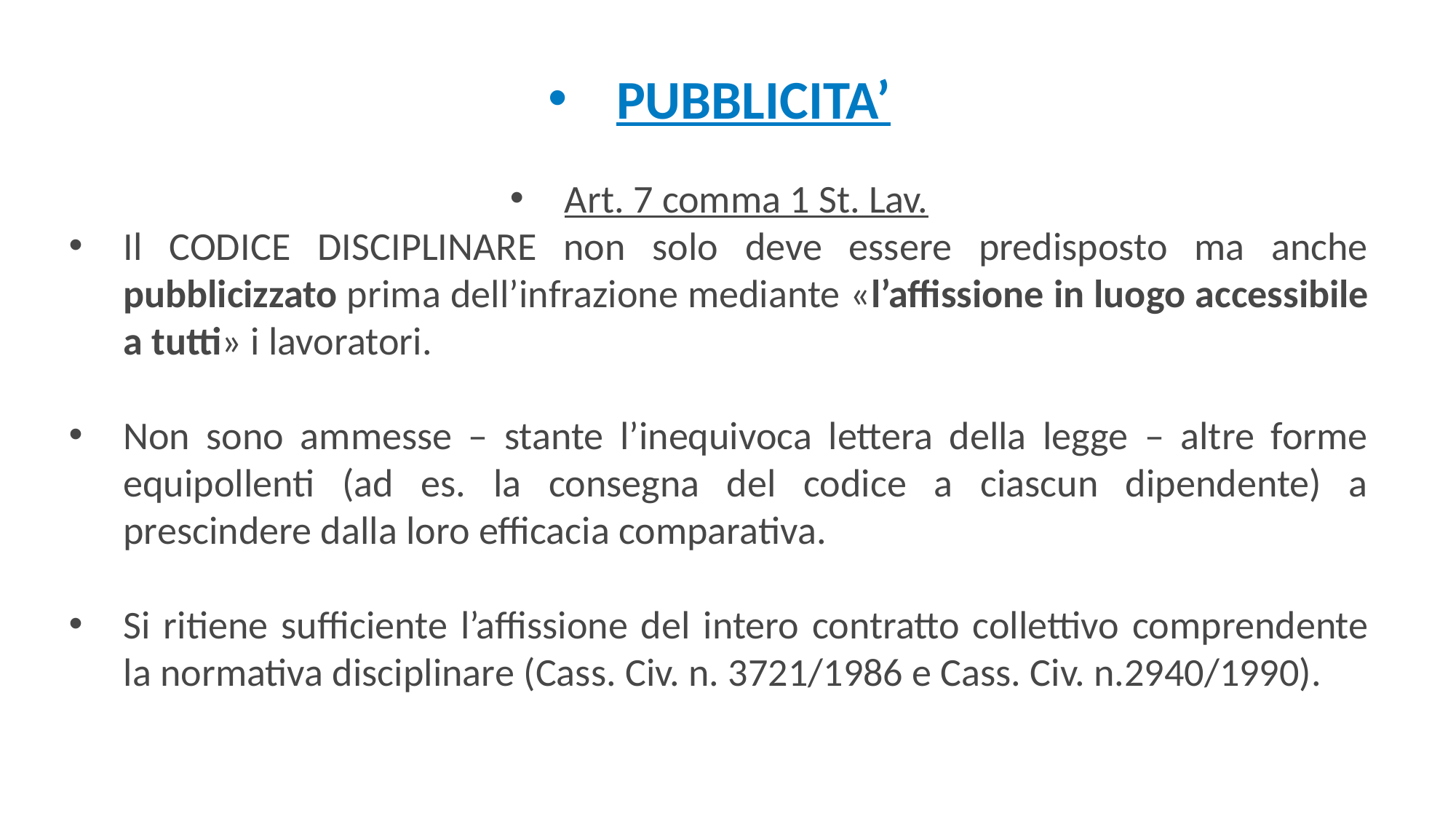

PUBBLICITA’

Art. 7 comma 1 St. Lav.
Il CODICE DISCIPLINARE non solo deve essere predisposto ma anche pubblicizzato prima dell’infrazione mediante «l’affissione in luogo accessibile a tutti» i lavoratori.

Non sono ammesse – stante l’inequivoca lettera della legge – altre forme equipollenti (ad es. la consegna del codice a ciascun dipendente) a prescindere dalla loro efficacia comparativa.

Si ritiene sufficiente l’affissione del intero contratto collettivo comprendente la normativa disciplinare (Cass. Civ. n. 3721/1986 e Cass. Civ. n.2940/1990).